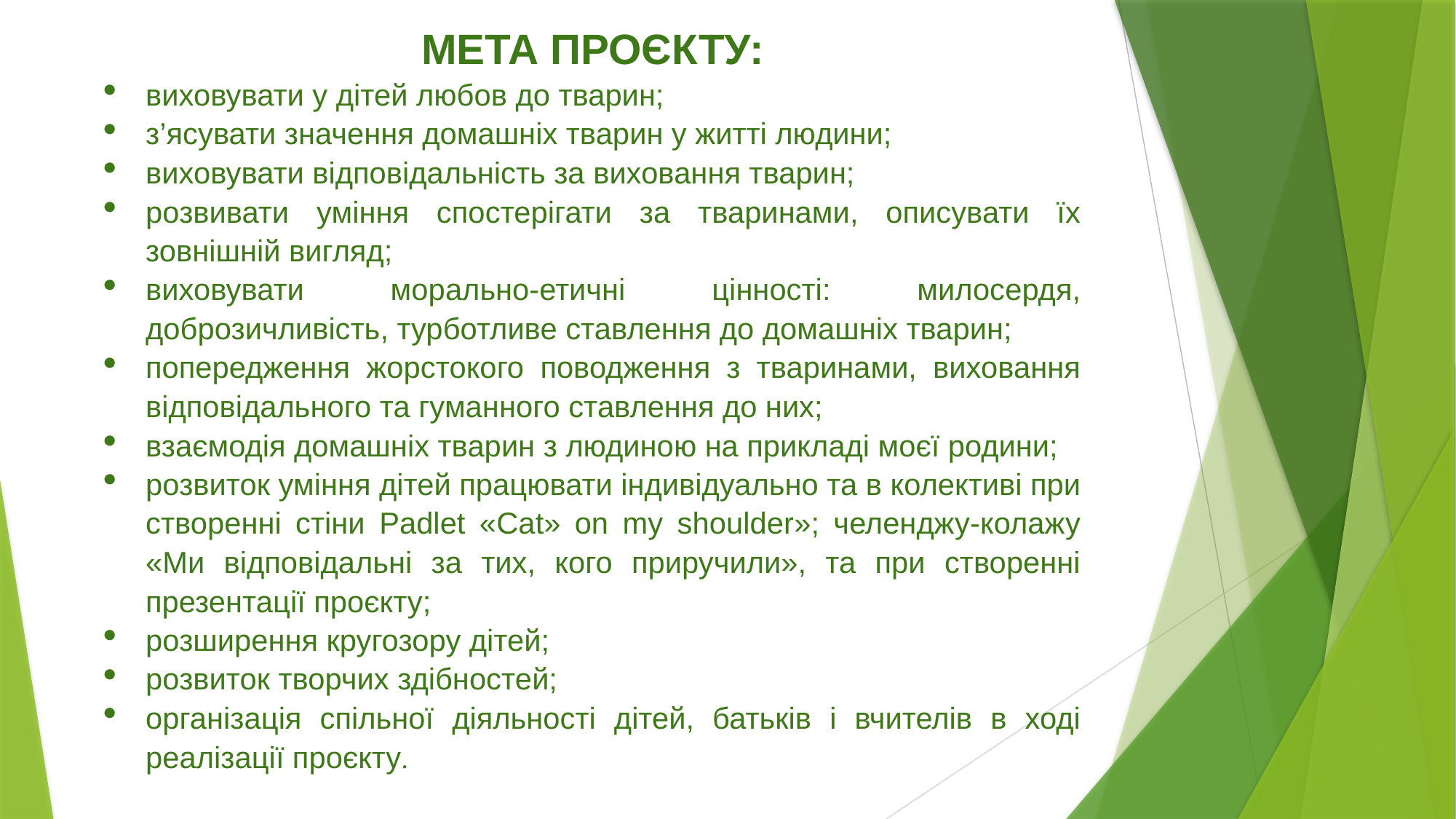

МЕТА ПРОЄКТУ:
виховувати у дітей любов до тварин;
з’ясувати значення домашніх тварин у житті людини;
виховувати відповідальність за виховання тварин;
розвивати уміння спостерігати за тваринами, описувати їх зовнішній вигляд;
виховувати морально-етичні цінності: милосердя, доброзичливість, турботливе ставлення до домашніх тварин;
попередження жорстокого поводження з тваринами, виховання відповідального та гуманного ставлення до них;
взаємодія домашніх тварин з людиною на прикладі моєї родини;
розвиток уміння дітей працювати індивідуально та в колективі при створенні стіни Padlet «Cat» on my shoulder»; челенджу-колажу «Ми відповідальні за тих, кого приручили», та при створенні презентації проєкту;
розширення кругозору дітей;
розвиток творчих здібностей;
організація спільної діяльності дітей, батьків і вчителів в ході реалізації проєкту.